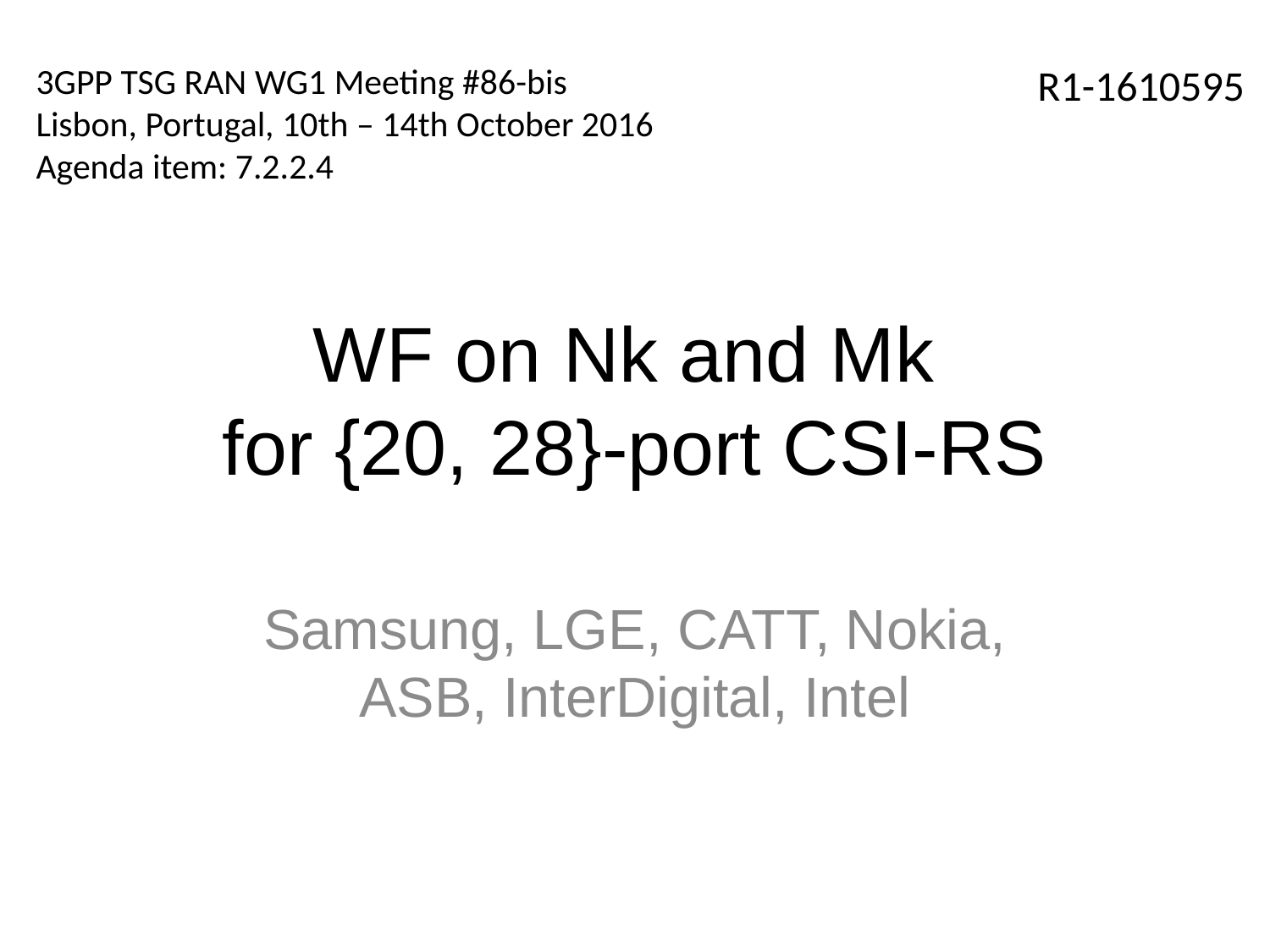

3GPP TSG RAN WG1 Meeting #86-bis
Lisbon, Portugal, 10th – 14th October 2016
Agenda item: 7.2.2.4
R1-1610595
# WF on Nk and Mk for {20, 28}-port CSI-RS
Samsung, LGE, CATT, Nokia, ASB, InterDigital, Intel